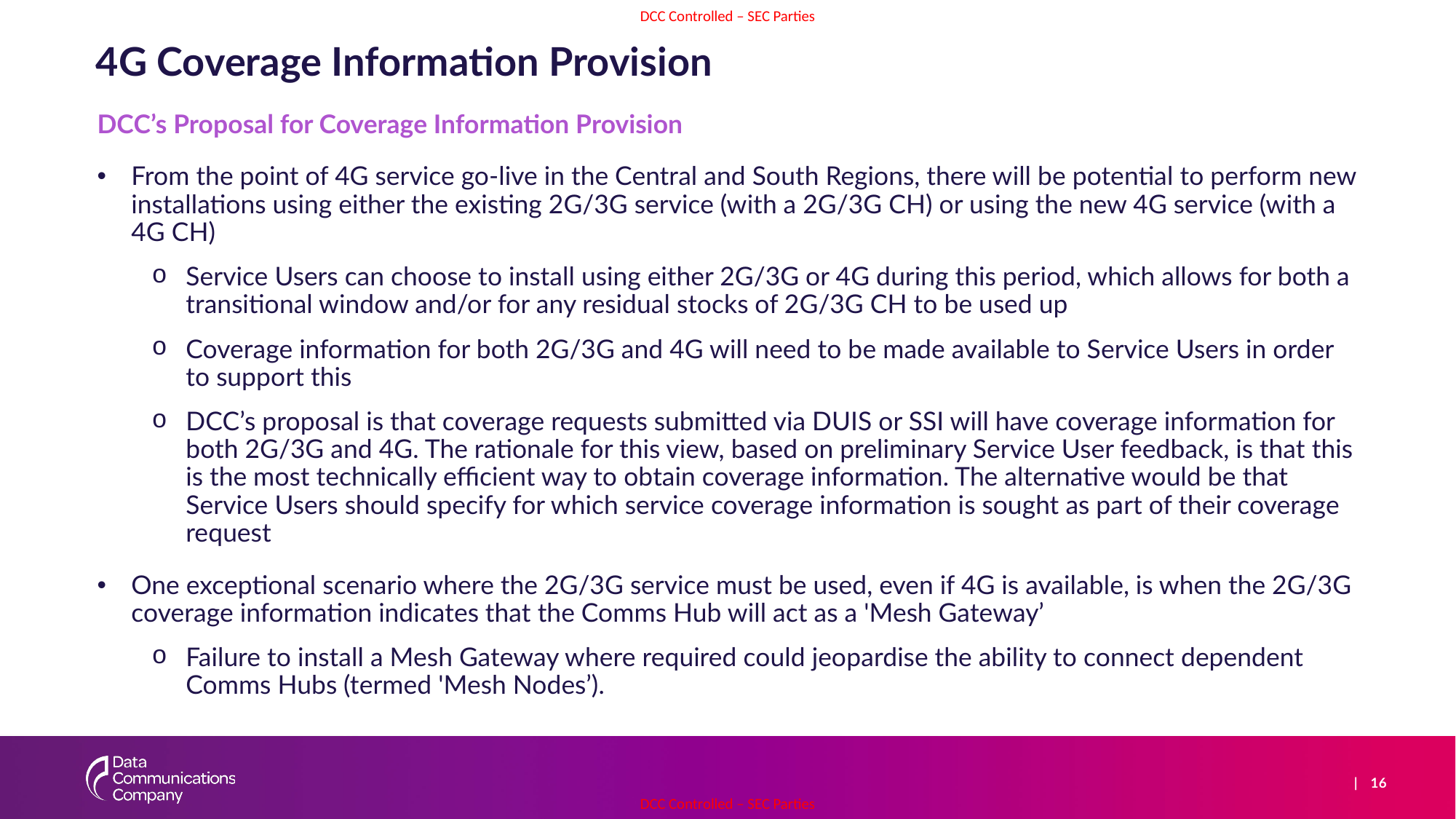

# 4G Coverage Information Provision
DCC’s Proposal for Coverage Information Provision
From the point of 4G service go-live in the Central and South Regions, there will be potential to perform new installations using either the existing 2G/3G service (with a 2G/3G CH) or using the new 4G service (with a 4G CH)
Service Users can choose to install using either 2G/3G or 4G during this period, which allows for both a transitional window and/or for any residual stocks of 2G/3G CH to be used up
Coverage information for both 2G/3G and 4G will need to be made available to Service Users in order to support this
DCC’s proposal is that coverage requests submitted via DUIS or SSI will have coverage information for both 2G/3G and 4G. The rationale for this view, based on preliminary Service User feedback, is that this is the most technically efficient way to obtain coverage information. The alternative would be that Service Users should specify for which service coverage information is sought as part of their coverage request
One exceptional scenario where the 2G/3G service must be used, even if 4G is available, is when the 2G/3G coverage information indicates that the Comms Hub will act as a 'Mesh Gateway’
Failure to install a Mesh Gateway where required could jeopardise the ability to connect dependent Comms Hubs (termed 'Mesh Nodes’).